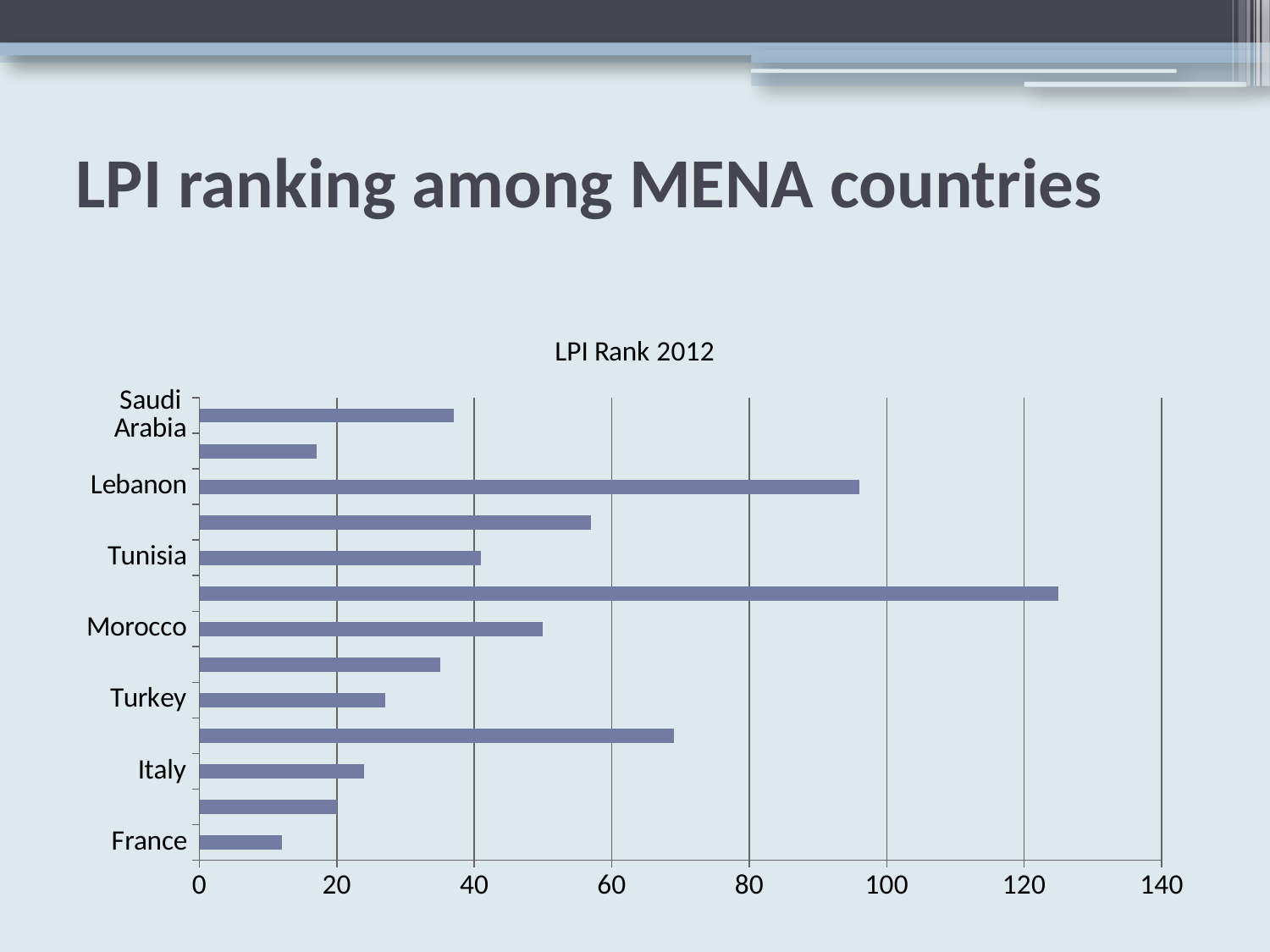

# LPI ranking among MENA countries

### Chart: LPI Rank 2012

| Category | LPI Rank 2012 (out of 155 countries) |
|---|---|
| France | 12.0 |
| Spain | 20.0 |
| Italy | 24.0 |
| Greece | 69.0 |
| Turkey | 27.0 |
| Cyprus | 35.0 |
| Morocco | 50.0 |
| Algeria | 125.0 |
| Tunisia | 41.0 |
| Egypt | 57.0 |
| Lebanon | 96.0 |
| UAE | 17.0 |
| Saudi Arabia | 37.0 |